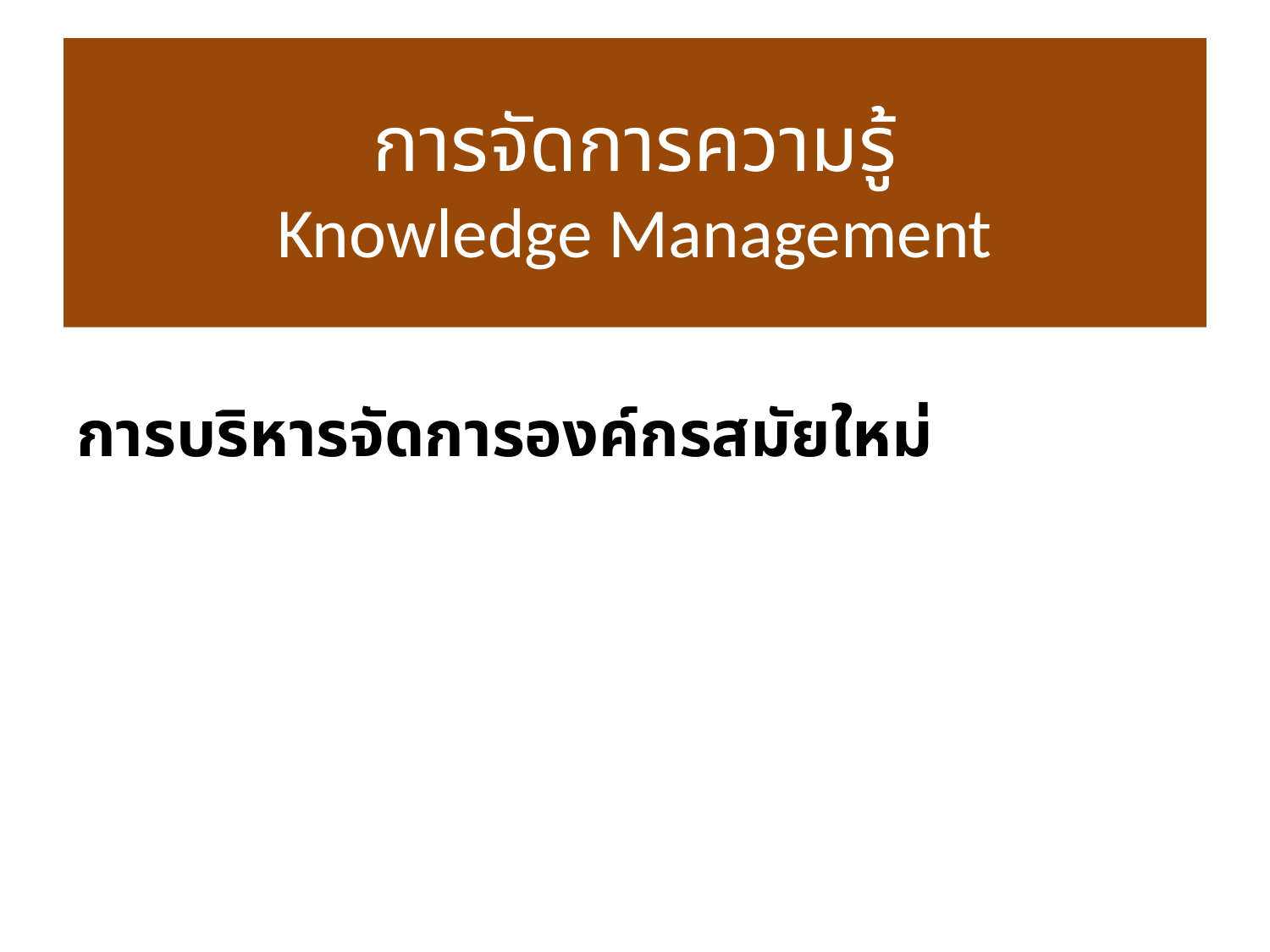

# การจัดการความรู้ Knowledge Management
การบริหารจัดการองค์กรสมัยใหม่